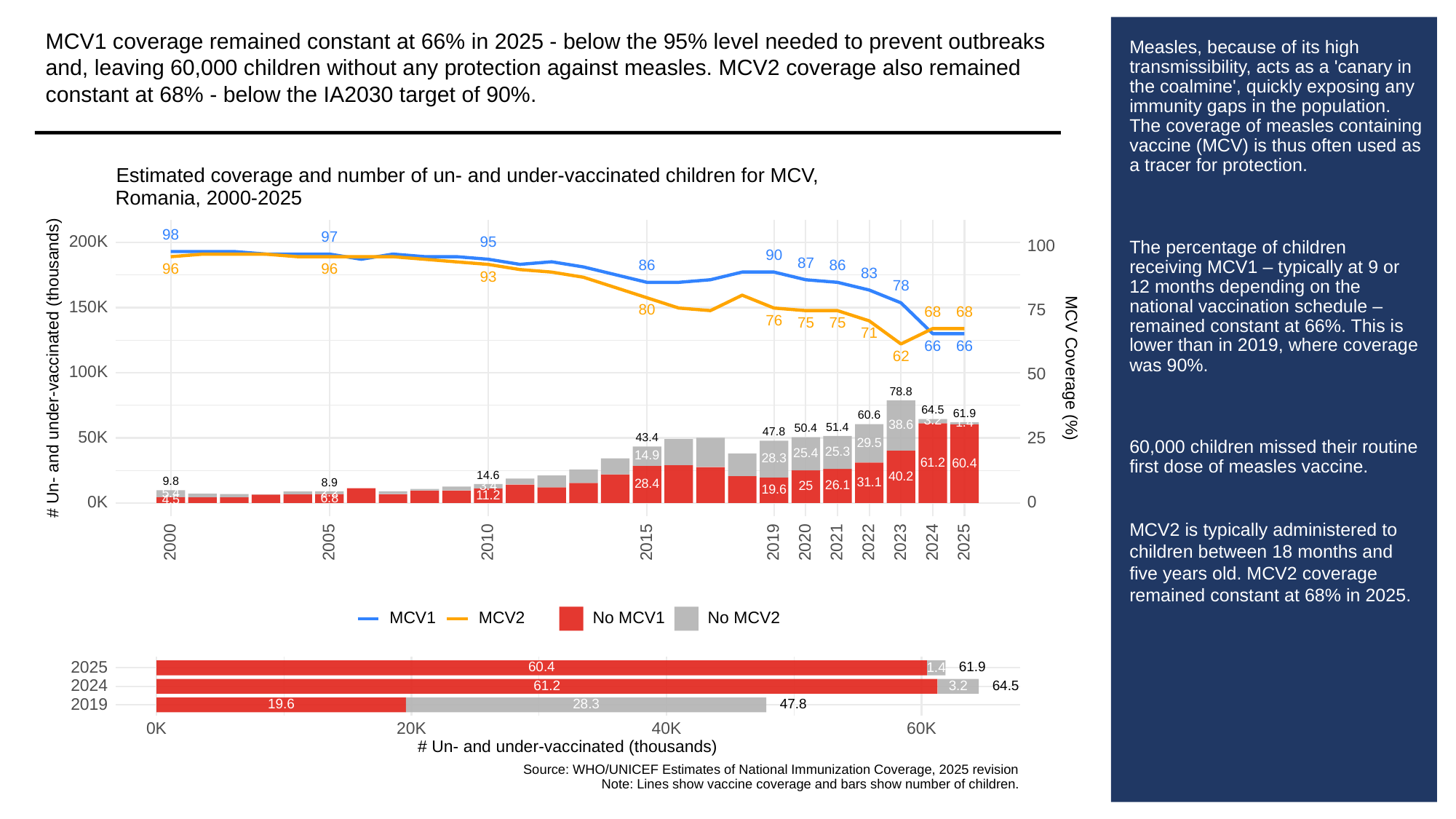

MCV1 coverage remained constant at 66% in 2025 - below the 95% level needed to prevent outbreaks and, leaving 60,000 children without any protection against measles. MCV2 coverage also remained constant at 68% - below the IA2030 target of 90%.
# Measles, because of its high transmissibility, acts as a 'canary in the coalmine', quickly exposing any immunity gaps in the population. The coverage of measles containing vaccine (MCV) is thus often used as a tracer for protection.

The percentage of children receiving MCV1 – typically at 9 or 12 months depending on the national vaccination schedule – remained constant at 66%. This is lower than in 2019, where coverage was 90%.

60,000 children missed their routine first dose of measles vaccine.

MCV2 is typically administered to children between 18 months and five years old. MCV2 coverage remained constant at 68% in 2025.

Estimated coverage and number of un- and under-vaccinated children for MCV,
Romania, 2000-2025

98
97
200K
95
100

90

87
86
86
96
96
83
93

78
150K
75
80
68
68

76
75
75
71

66
66
62
# Un- and under-vaccinated (thousands)
MCV Coverage (%)
100K
50

78.8

64.5
61.9
60.6
3.2
1.4

38.6

51.4

50.4
47.8
50K
25
43.4

29.5

25.3
25.4

14.9

28.3
61.2

60.4

14.6
40.2

9.8

31.1

8.9
28.4
26.1
3.4
25

19.6

2.2

5.4

11.2

6.8

4.5
0K
0

2023
2000
2005
2010
2015
2019
2020
2021
2022
2024
2025

MCV1
MCV2
No MCV1
No MCV2

2025
60.4
61.9
1.4

2024
3.2
61.2
64.5

2019
28.3
19.6
47.8

0K
20K
40K
60K
# Un- and under-vaccinated (thousands)
Source: WHO/UNICEF Estimates of National Immunization Coverage, 2025 revision
Note: Lines show vaccine coverage and bars show number of children.